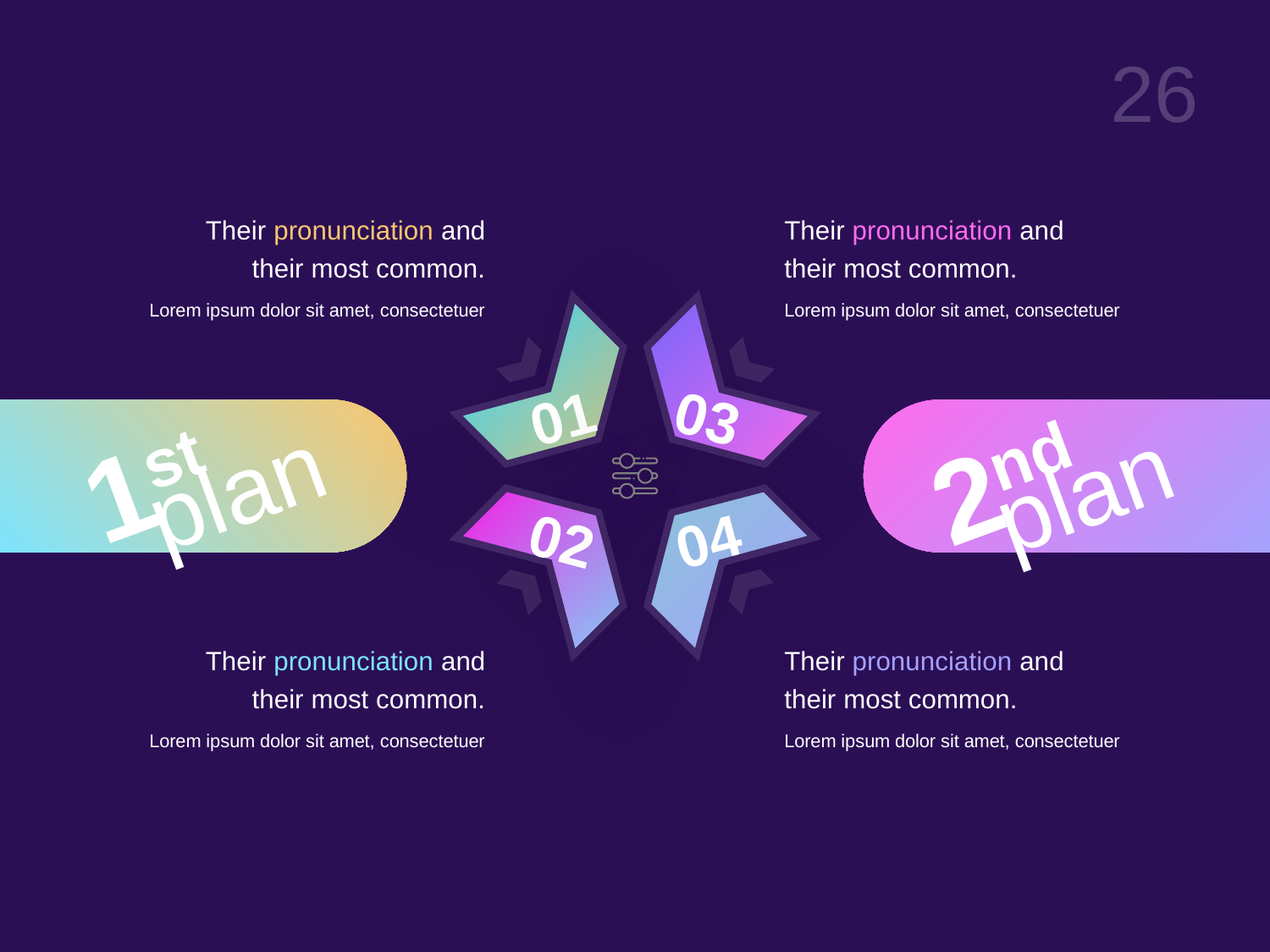

Their pronunciation and their most common.
Lorem ipsum dolor sit amet, consectetuer
Their pronunciation and their most common.
Lorem ipsum dolor sit amet, consectetuer

03

01

1st
plan
2nd
plan

02

04

Their pronunciation and their most common.
Lorem ipsum dolor sit amet, consectetuer
Their pronunciation and their most common.
Lorem ipsum dolor sit amet, consectetuer